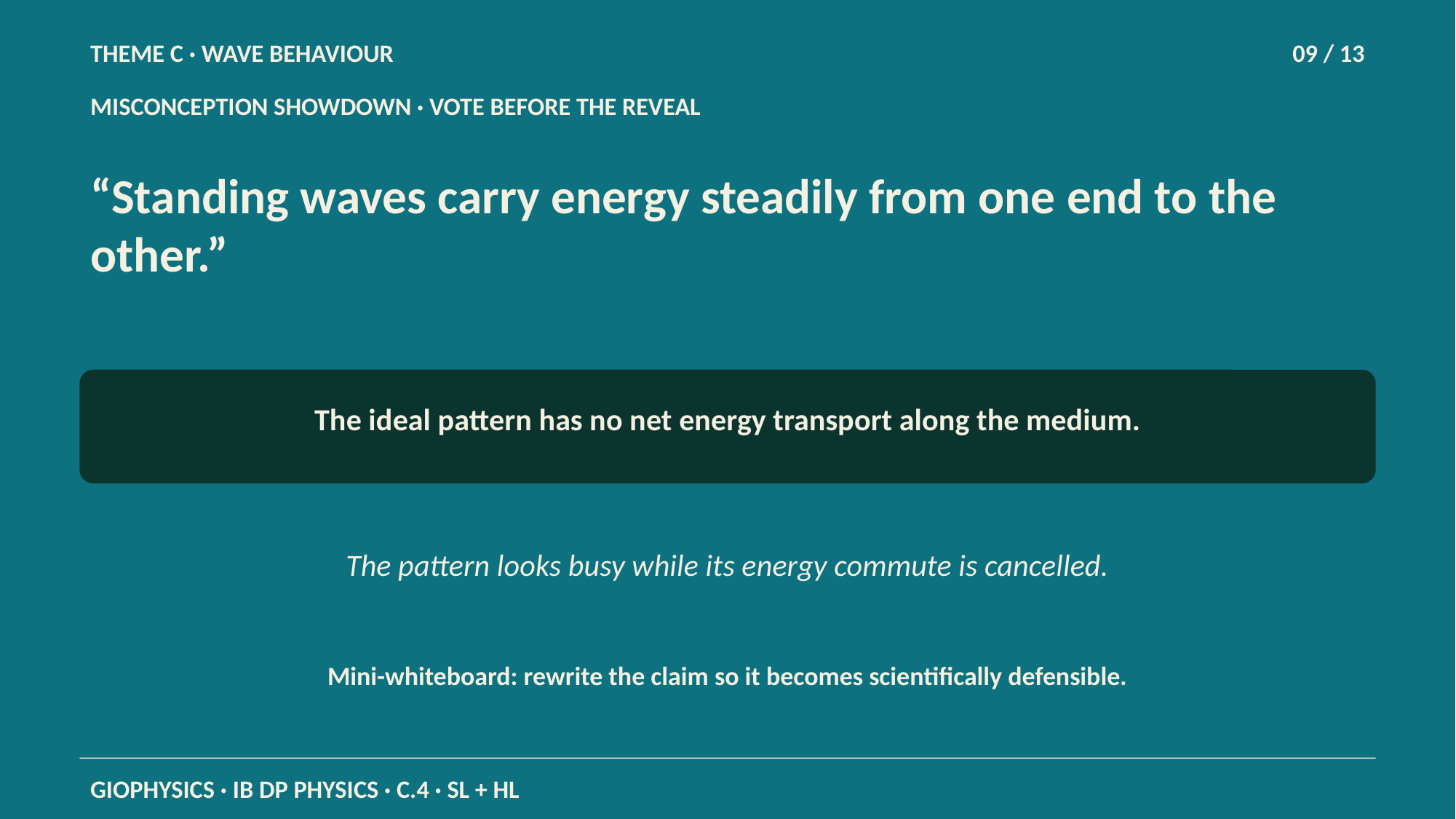

THEME C · WAVE BEHAVIOUR
09 / 13
MISCONCEPTION SHOWDOWN · VOTE BEFORE THE REVEAL
“Standing waves carry energy steadily from one end to the other.”

The ideal pattern has no net energy transport along the medium.
The pattern looks busy while its energy commute is cancelled.
Mini-whiteboard: rewrite the claim so it becomes scientifically defensible.

GIOPHYSICS · IB DP PHYSICS · C.4 · SL + HL